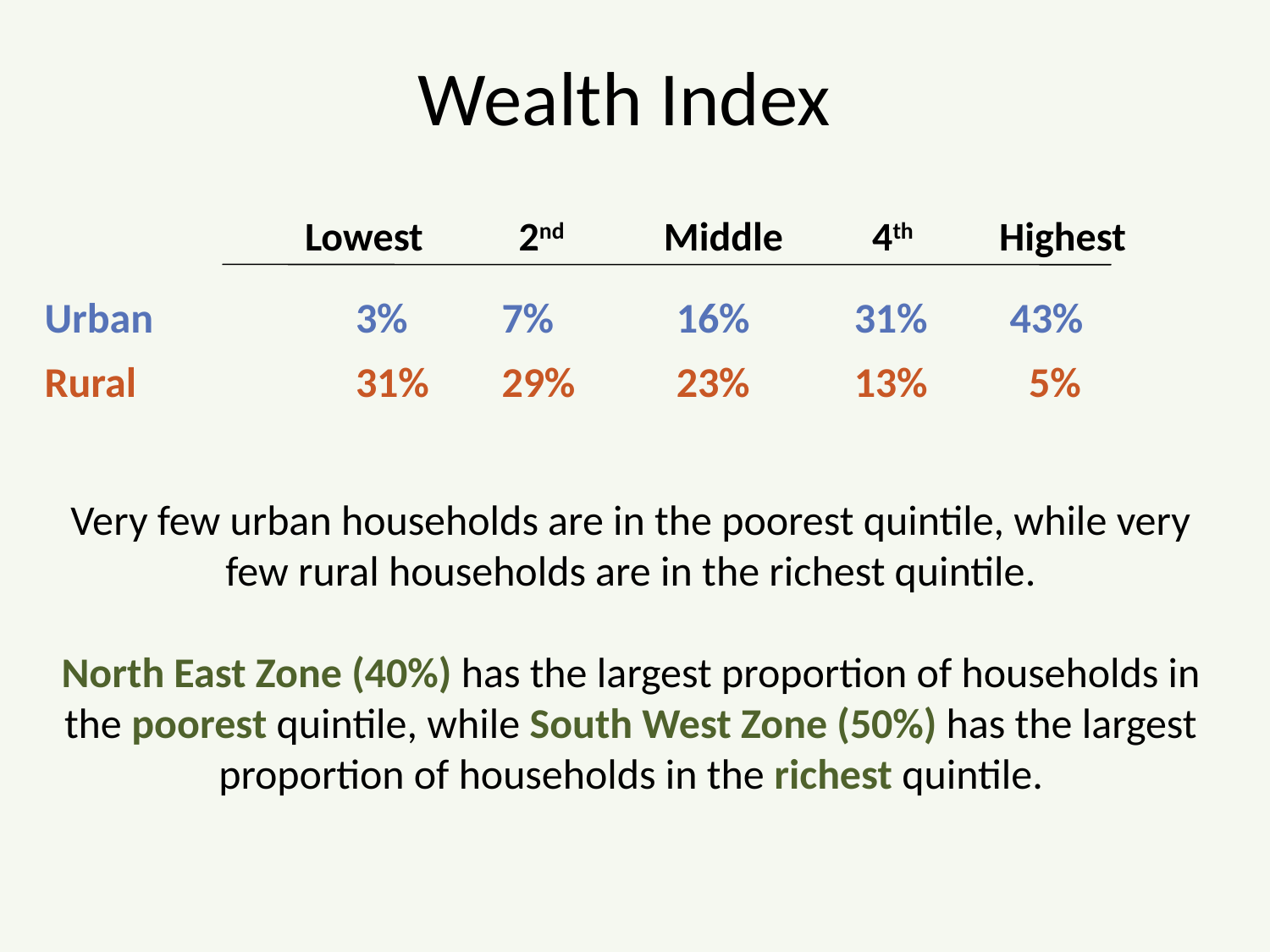

# Wealth Index
		         Lowest	     2nd	       Middle	  4th	  Highest

Urban		 3%	   7%	        16%   	31%	   43%
Rural		 31%	   29%	        23%	13%	     5%

Very few urban households are in the poorest quintile, while very few rural households are in the richest quintile.

North East Zone (40%) has the largest proportion of households in the poorest quintile, while South West Zone (50%) has the largest proportion of households in the richest quintile.